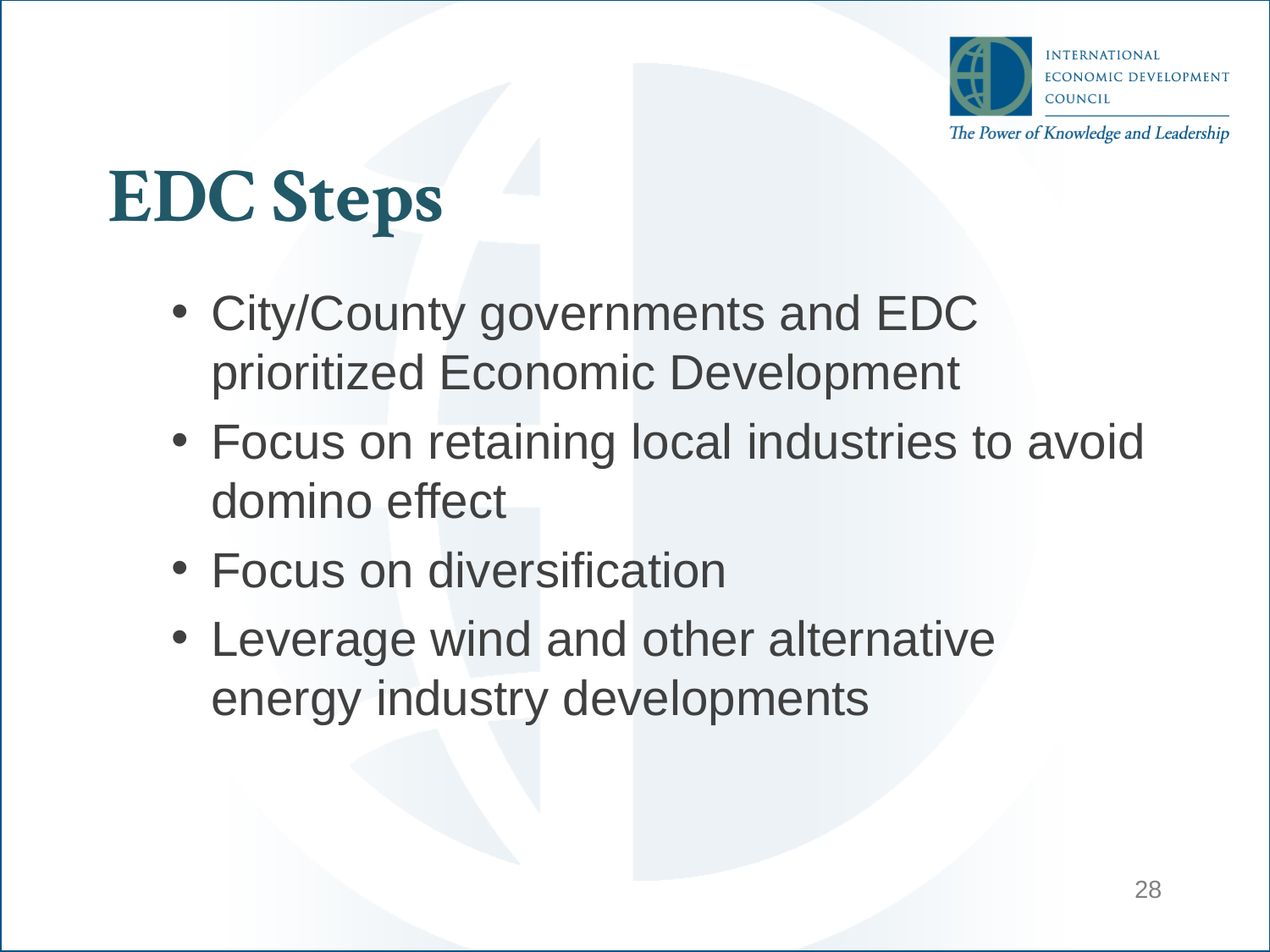

# EDC Steps
City/County governments and EDC prioritized Economic Development
Focus on retaining local industries to avoid domino effect
Focus on diversification
Leverage wind and other alternative energy industry developments

28